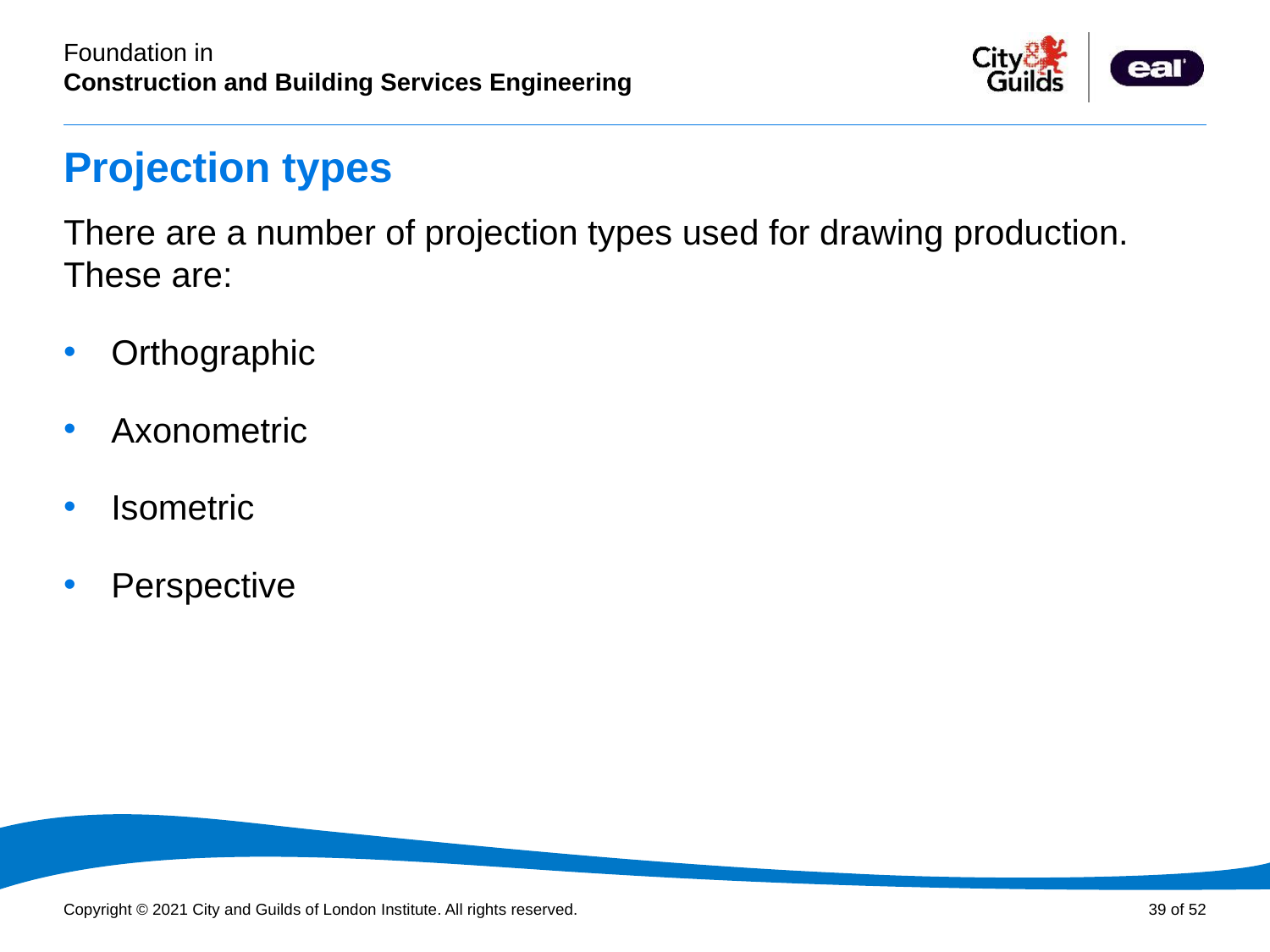

# Projection types
There are a number of projection types used for drawing production. These are:
Orthographic
Axonometric
Isometric
Perspective